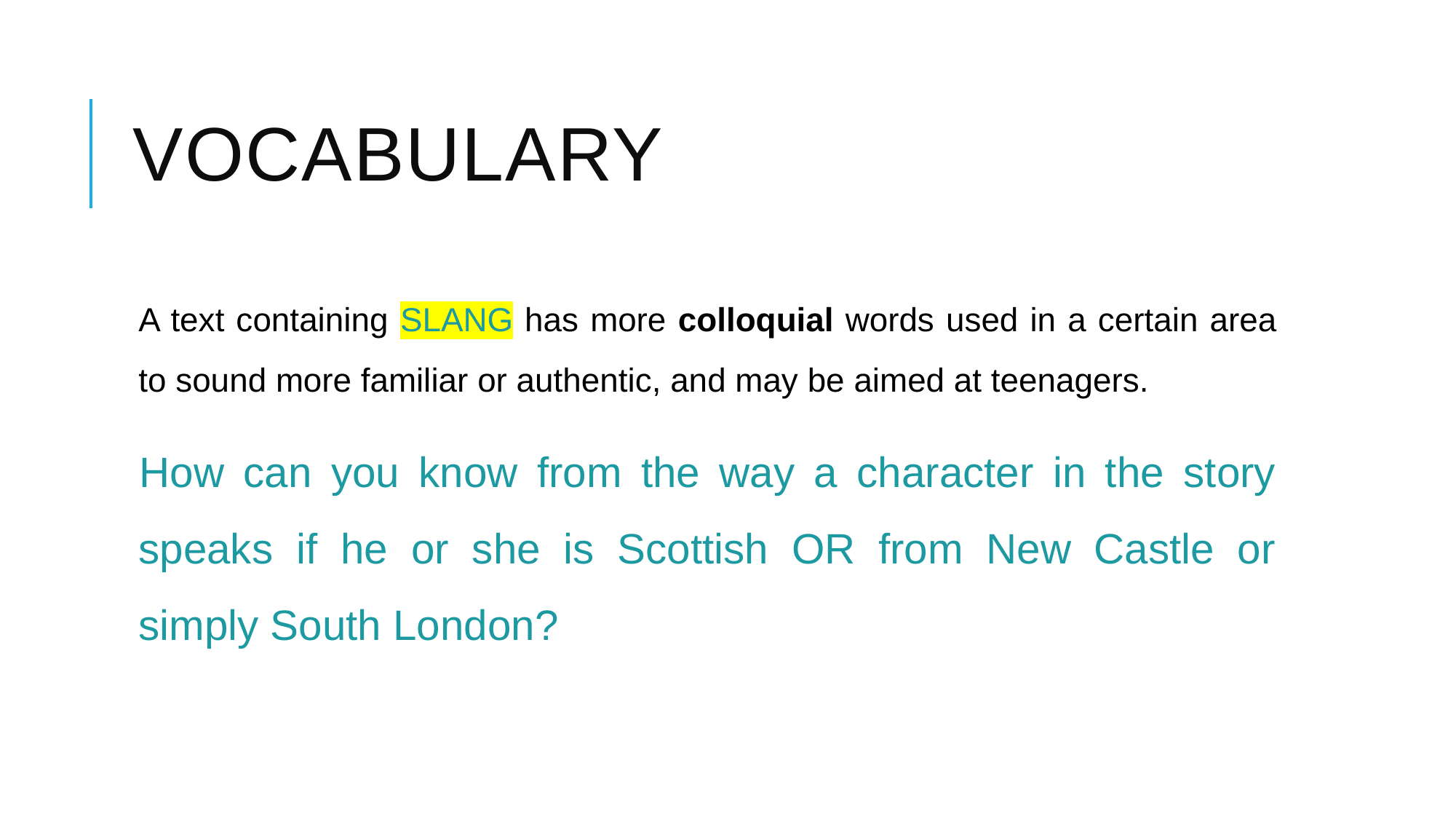

# Vocabulary
A text containing SLANG has more colloquial words used in a certain area to sound more familiar or authentic, and may be aimed at teenagers.
How can you know from the way a character in the story speaks if he or she is Scottish OR from New Castle or simply South London?